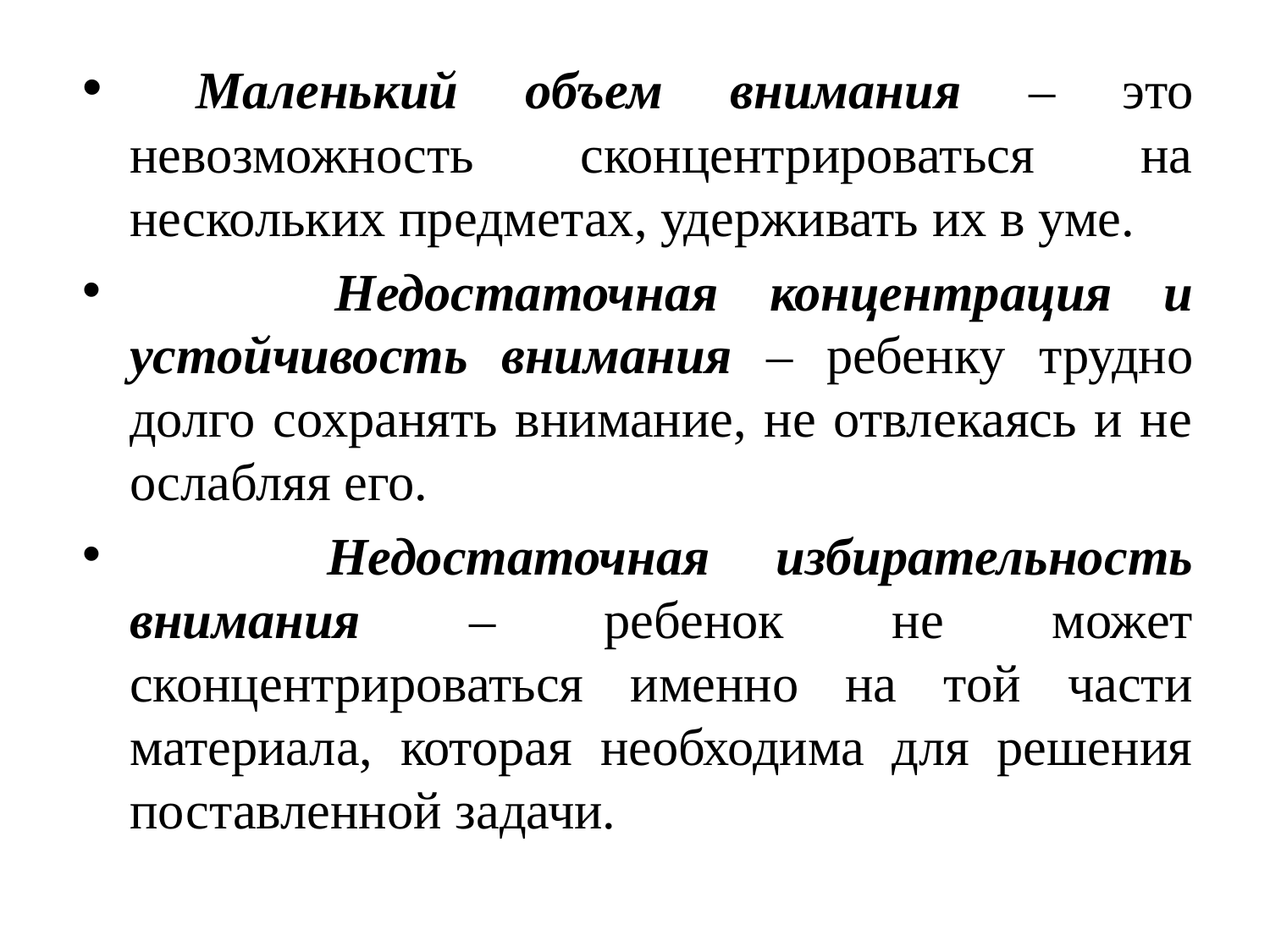

Маленький объем внимания – это невозможность сконцентрироваться на нескольких предметах, удерживать их в уме.
    Недостаточная концентрация и устойчивость внимания – ребенку трудно долго сохранять внимание, не отвлекаясь и не ослабляя его.
   Недостаточная избирательность внимания – ребенок не может сконцентрироваться именно на той части материала, которая необходима для решения поставленной задачи.